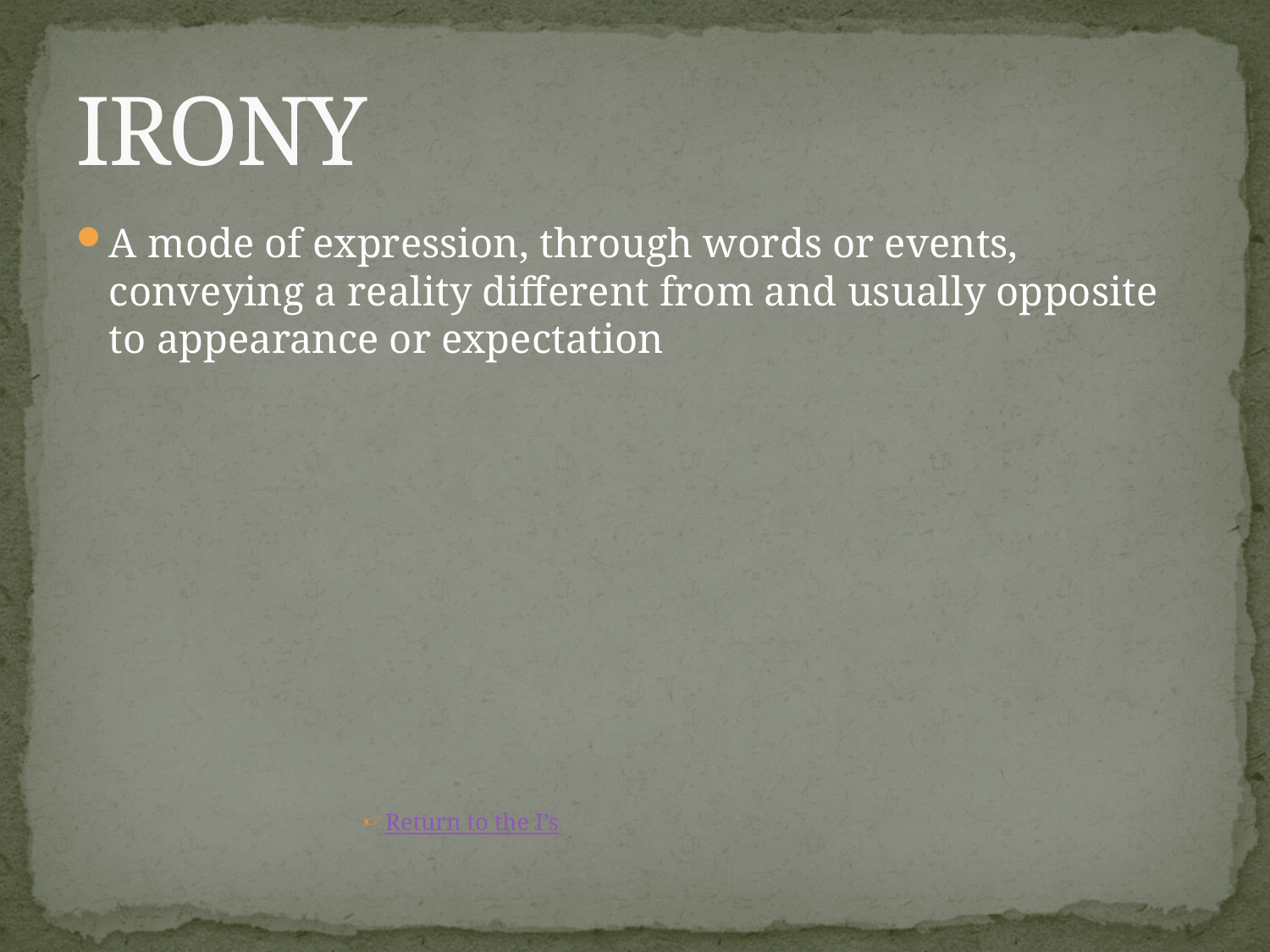

# IRONY
A mode of expression, through words or events, conveying a reality different from and usually opposite  to appearance or expectation

Return to the I’s